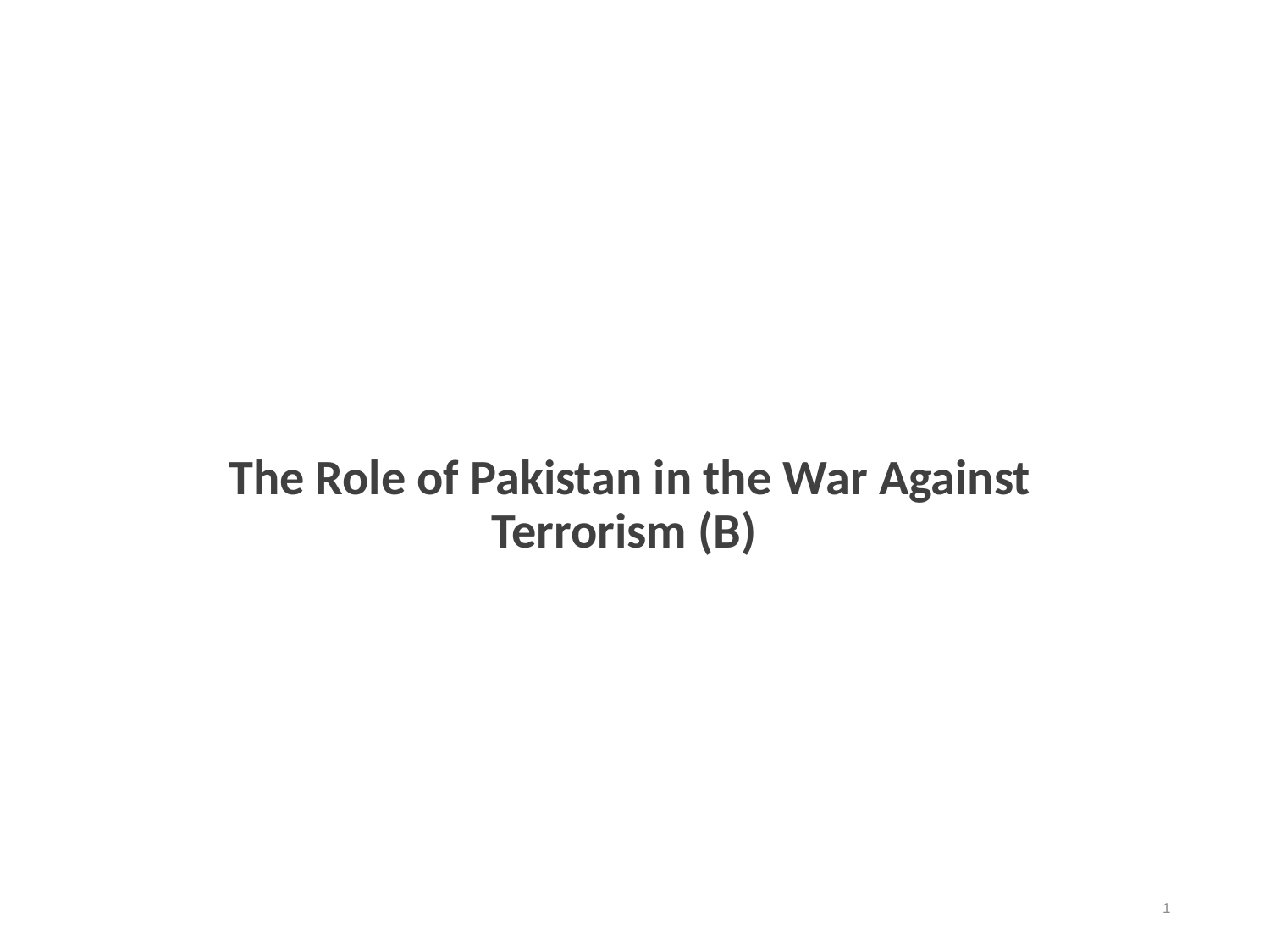

The Role of Pakistan in the War Against Terrorism (B)
1